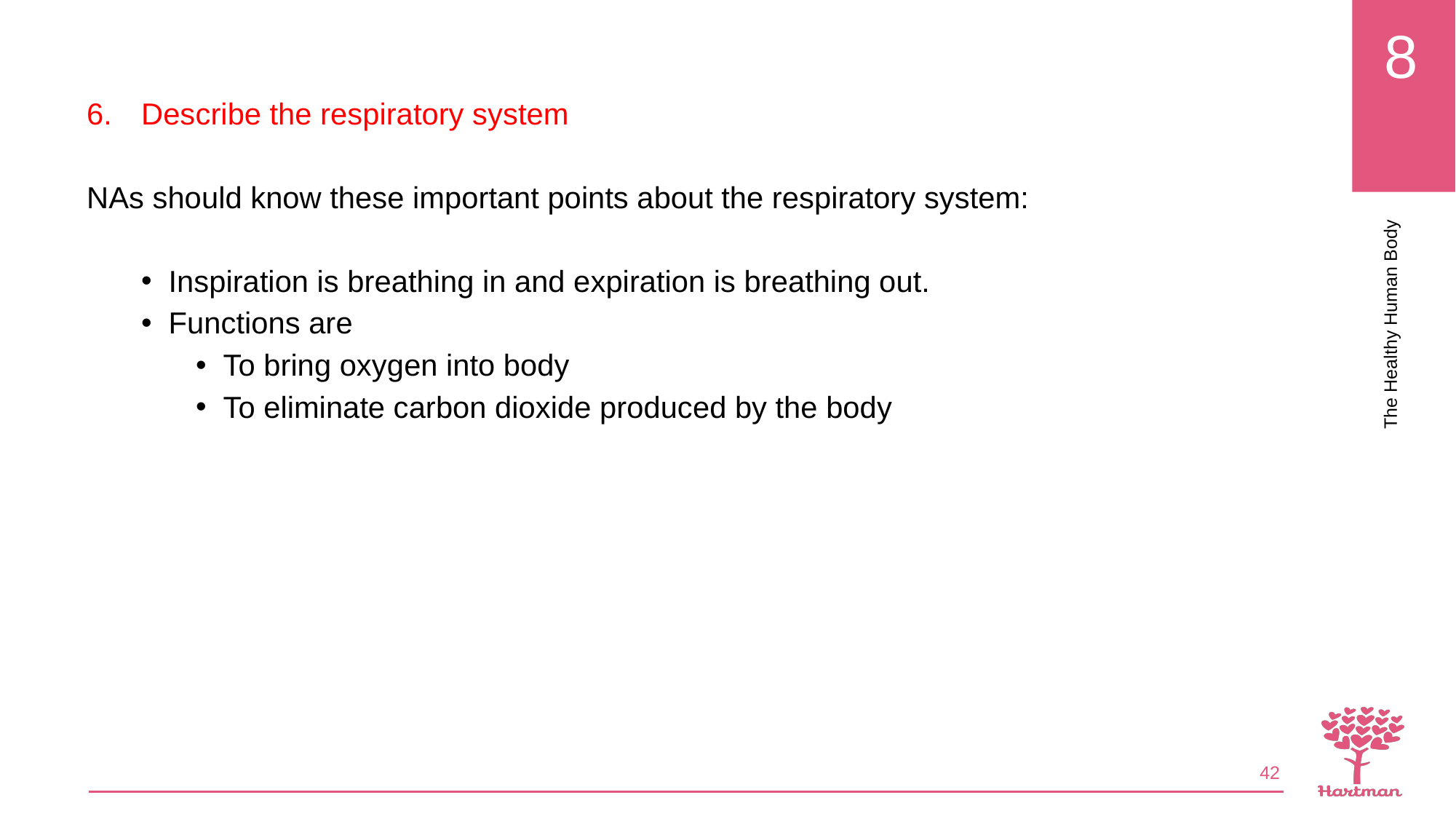

Describe the respiratory system

NAs should know these important points about the respiratory system:

Inspiration is breathing in and expiration is breathing out.
Functions are
To bring oxygen into body
To eliminate carbon dioxide produced by the body
42